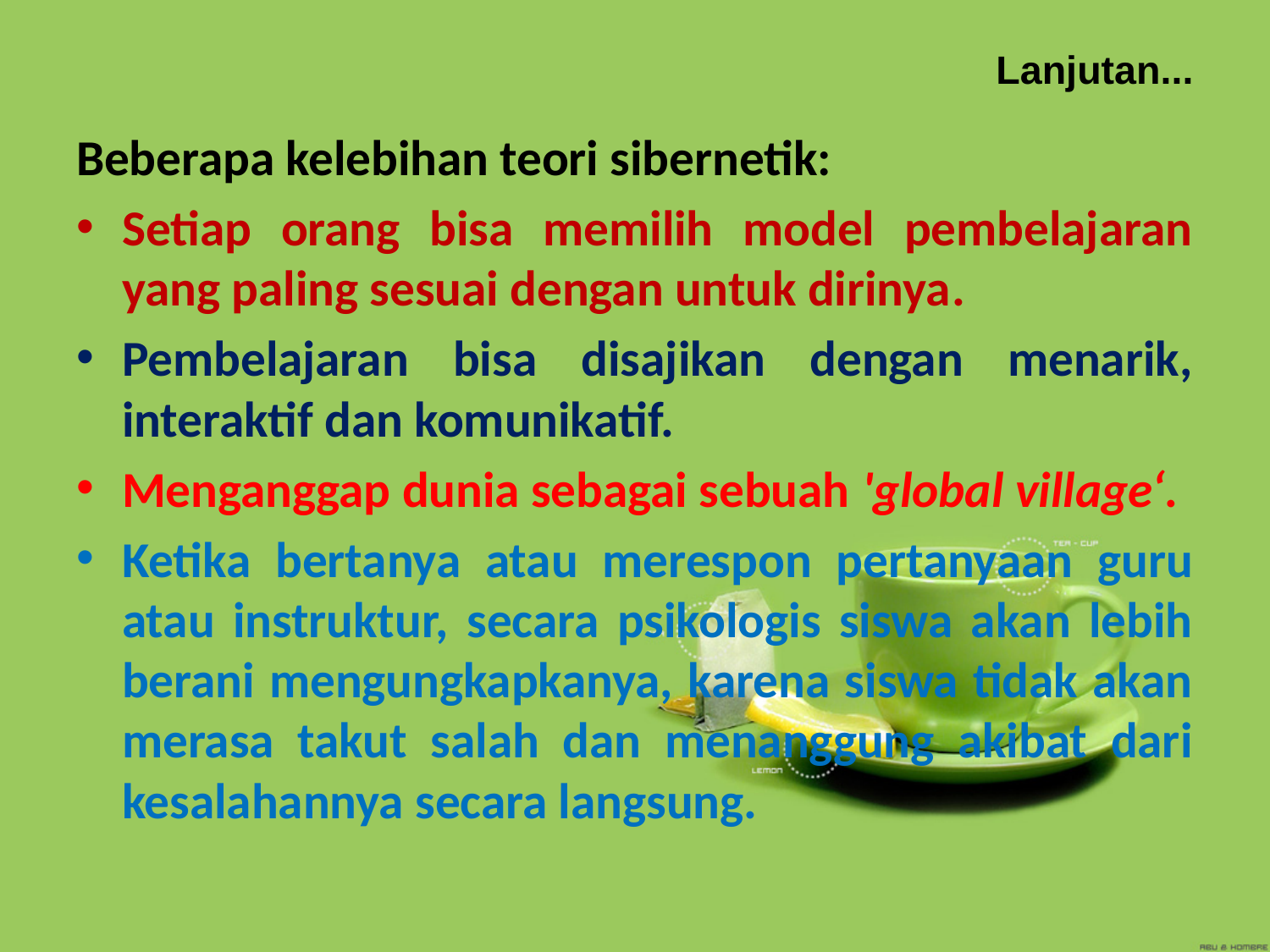

# Lanjutan...
Beberapa kelebihan teori sibernetik:
Setiap orang bisa memilih model pembelajaran yang paling sesuai dengan untuk dirinya.
Pembelajaran bisa disajikan dengan menarik, interaktif dan komunikatif.
Menganggap dunia sebagai sebuah 'global village‘.
Ketika bertanya atau merespon pertanyaan guru atau instruktur, secara psikologis siswa akan lebih berani mengungkapkanya, karena siswa tidak akan merasa takut salah dan menanggung akibat dari kesalahannya secara langsung.